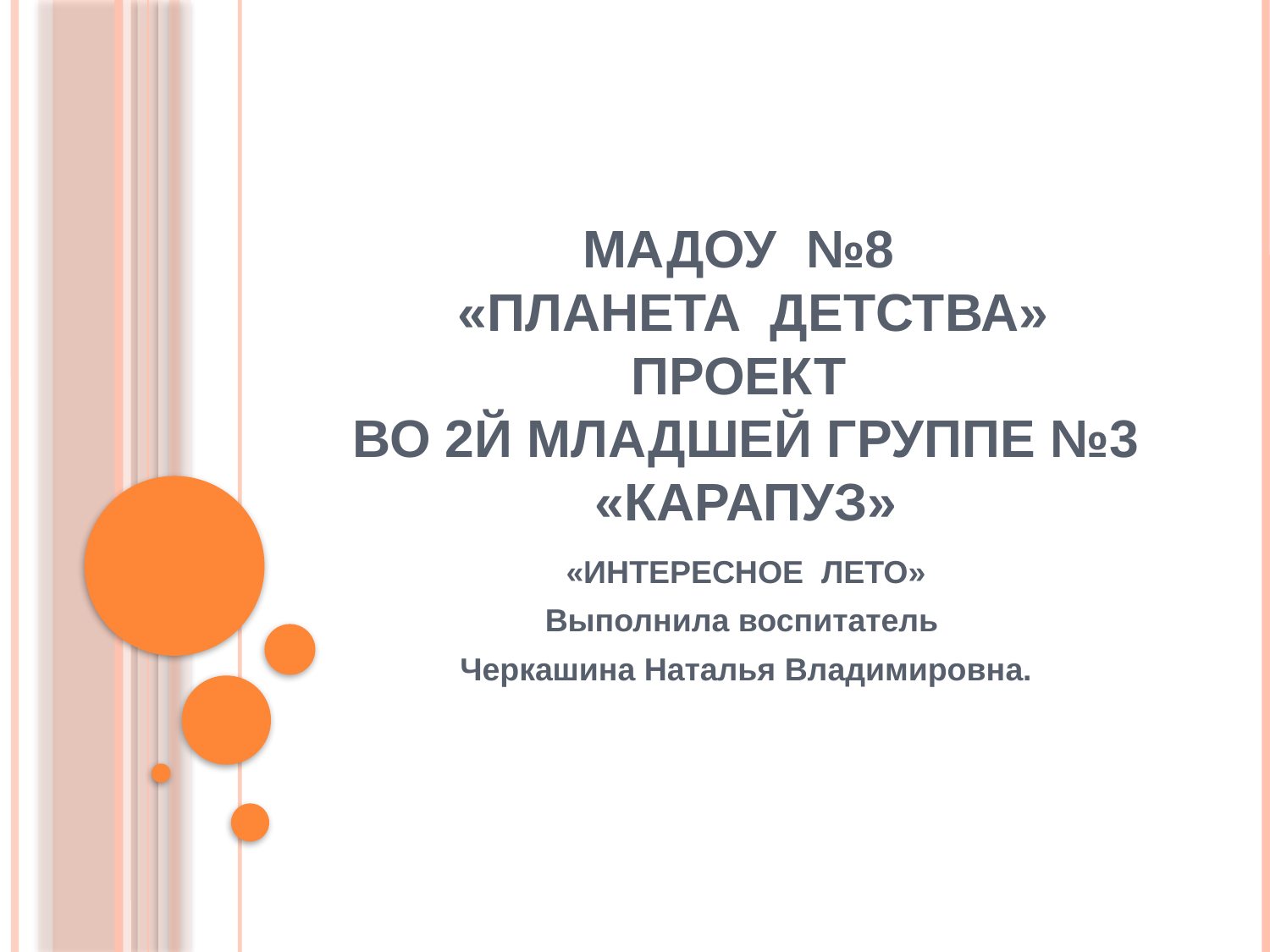

# МАДОУ  №8 «ПЛАНЕТА  ДЕТСТВА» ПРОЕКТ во 2й младшей группе №3 «КАРАПУЗ»
«ИНТЕРЕСНОЕ  ЛЕТО»
Выполнила воспитатель
Черкашина Наталья Владимировна.